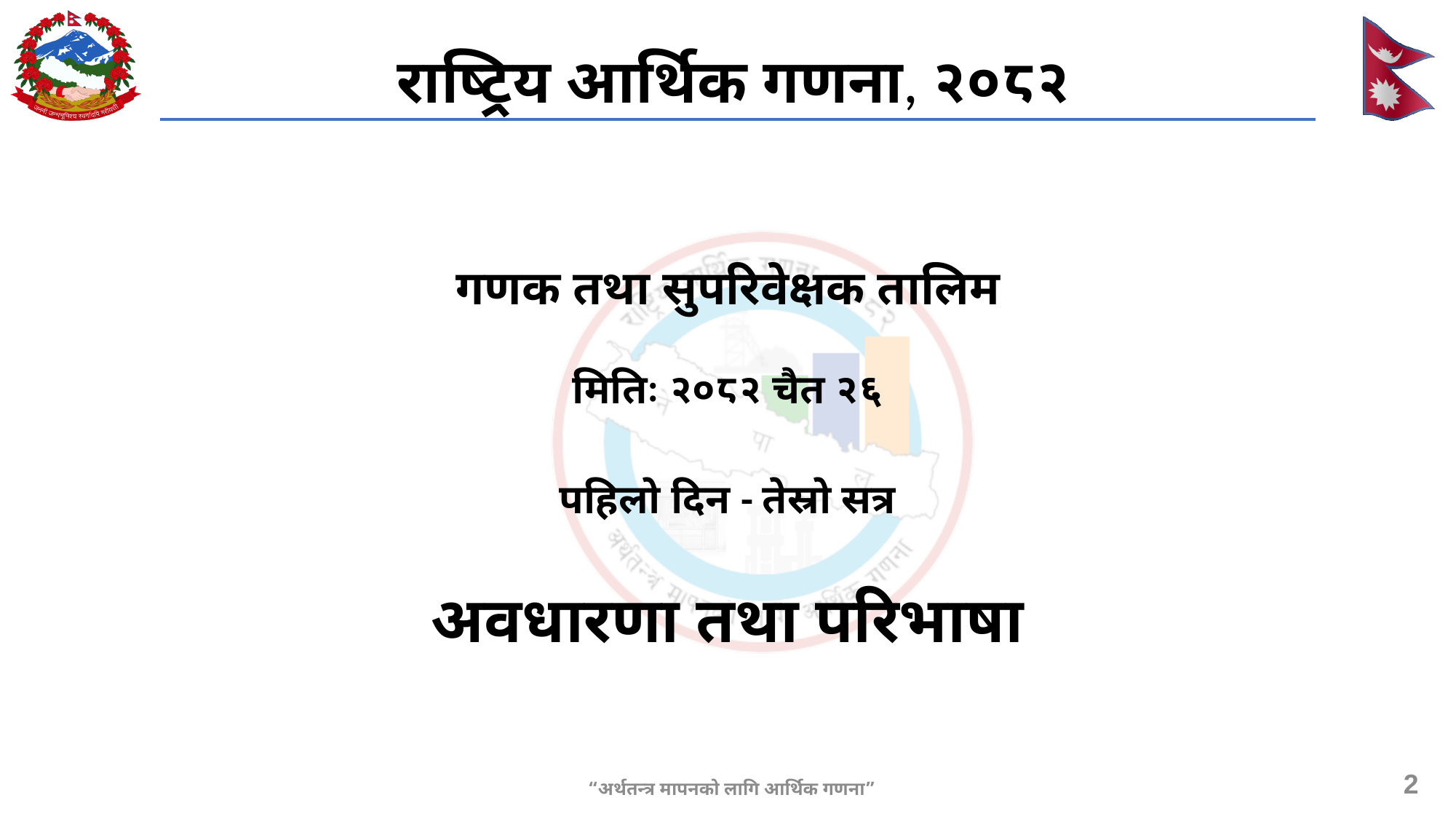

# राष्ट्रिय आर्थिक गणना, २०८२

गणक तथा सुपरिवेक्षक तालिम
मितिः २०८२ चैत २६

पहिलो दिन - तेस्रो सत्र

अवधारणा तथा परिभाषा

2
“अर्थतन्त्र मापनको लागि आर्थिक गणना”